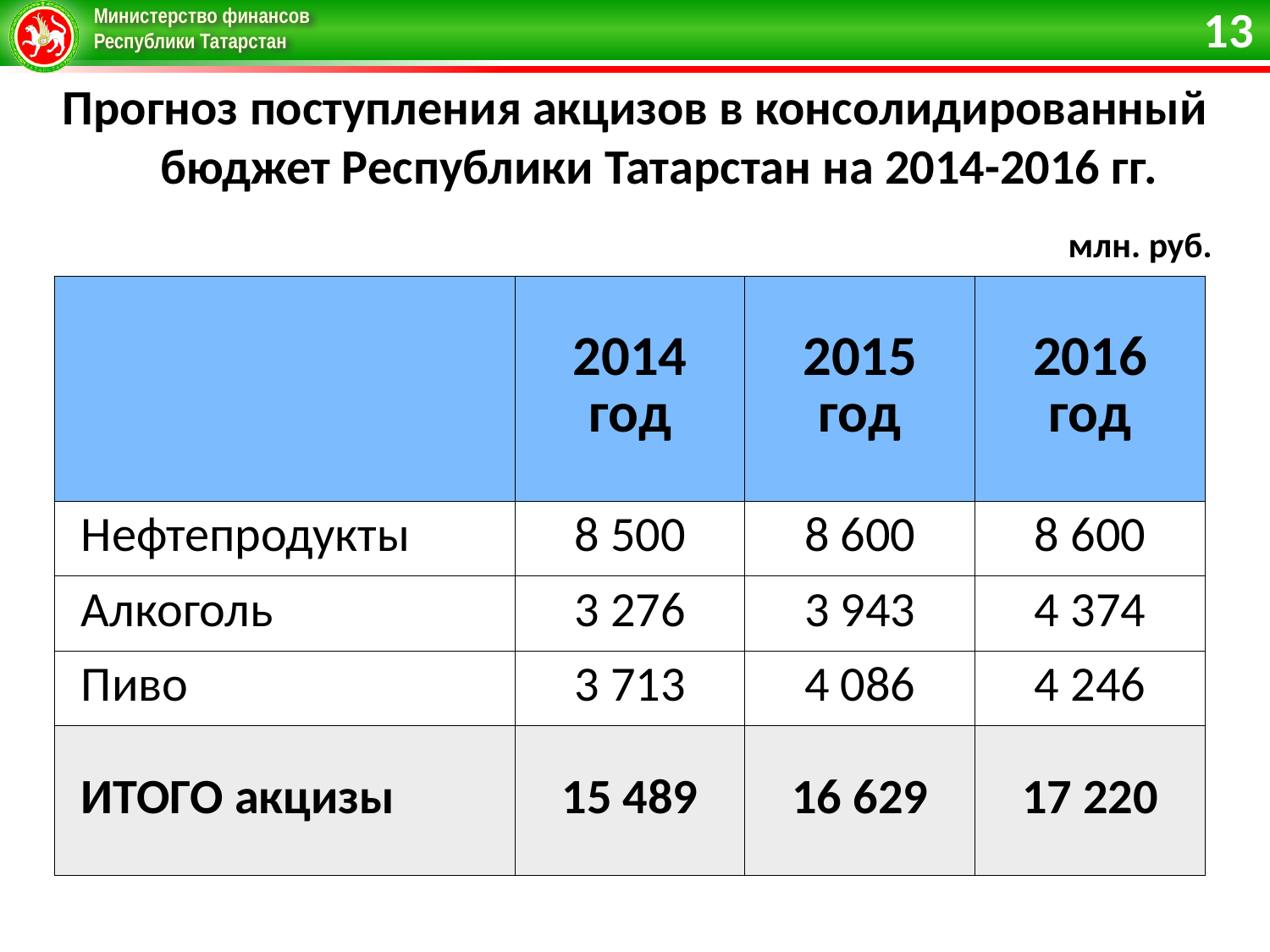

13
Прогноз поступления акцизов в консолидированный бюджет Республики Татарстан на 2014-2016 гг.
млн. руб.
|  | 2014 год | 2015 год | 2016 год |
| --- | --- | --- | --- |
| Нефтепродукты | 8 500 | 8 600 | 8 600 |
| Алкоголь | 3 276 | 3 943 | 4 374 |
| Пиво | 3 713 | 4 086 | 4 246 |
| ИТОГО акцизы | 15 489 | 16 629 | 17 220 |